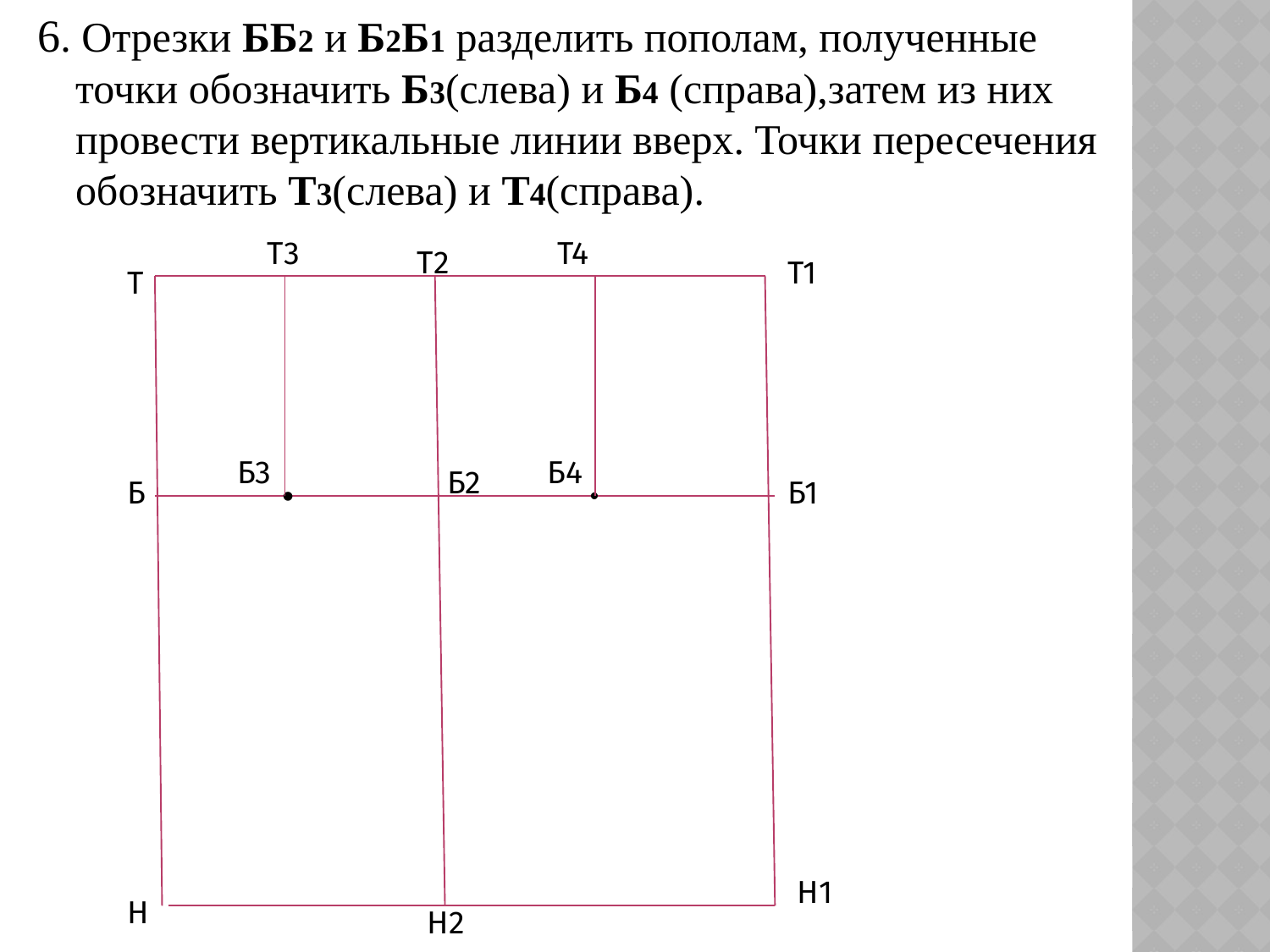

6. Отрезки ББ2 и Б2Б1 разделить пополам, полученные точки обозначить Б3(слева) и Б4 (справа),затем из них провести вертикальные линии вверх. Точки пересечения обозначить Т3(слева) и Т4(справа).
Т3
Т4
Т2
Т1
Т
Б3
Б4
Б2
Б
Б1
.
.
Н1
Н
Н2